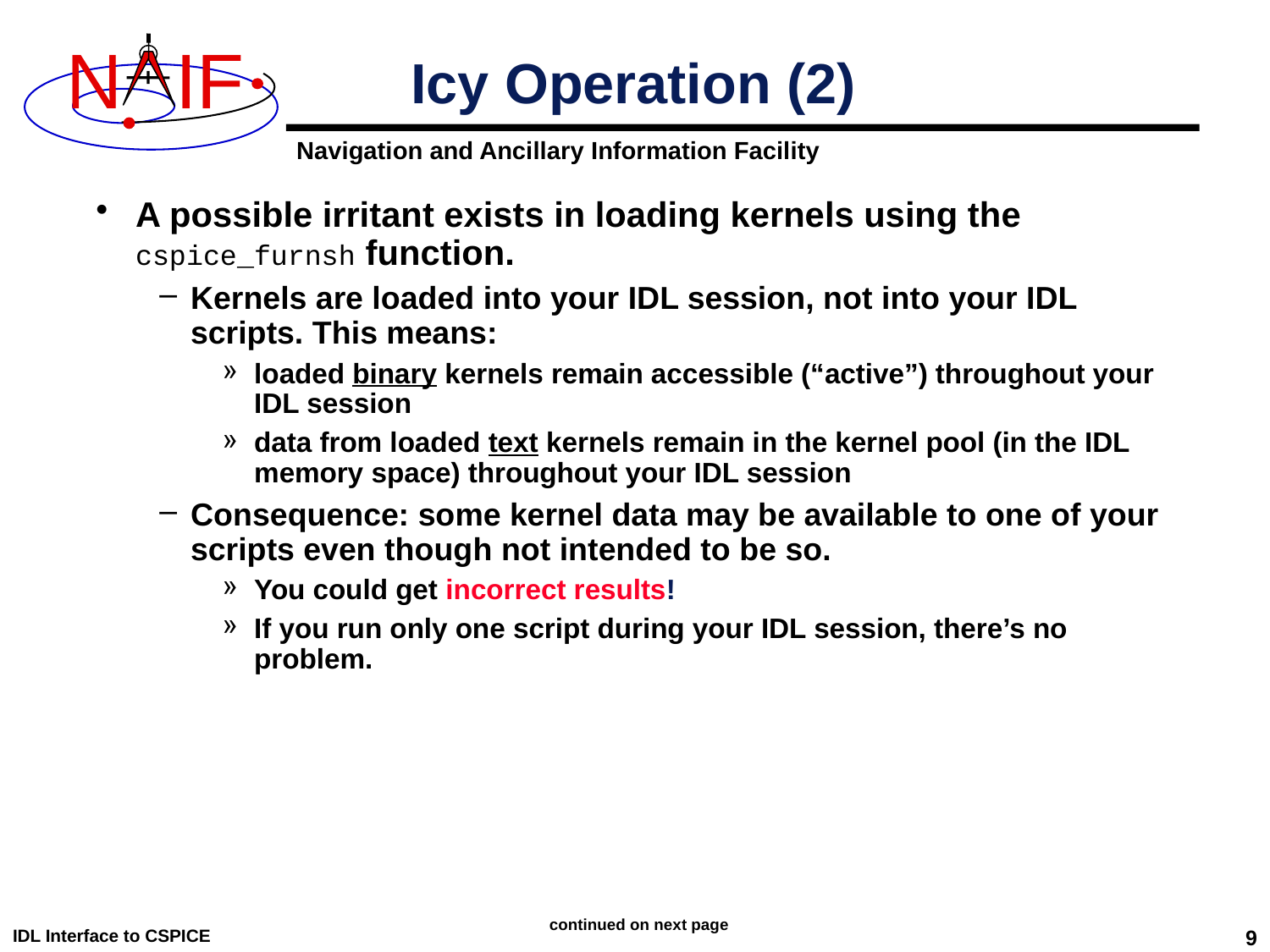

Icy Operation (2)
A possible irritant exists in loading kernels using the cspice_furnsh function.
Kernels are loaded into your IDL session, not into your IDL scripts. This means:
loaded binary kernels remain accessible (“active”) throughout your IDL session
data from loaded text kernels remain in the kernel pool (in the IDL memory space) throughout your IDL session
Consequence: some kernel data may be available to one of your scripts even though not intended to be so.
You could get incorrect results!
If you run only one script during your IDL session, there’s no problem.
continued on next page
IDL Interface to CSPICE
9